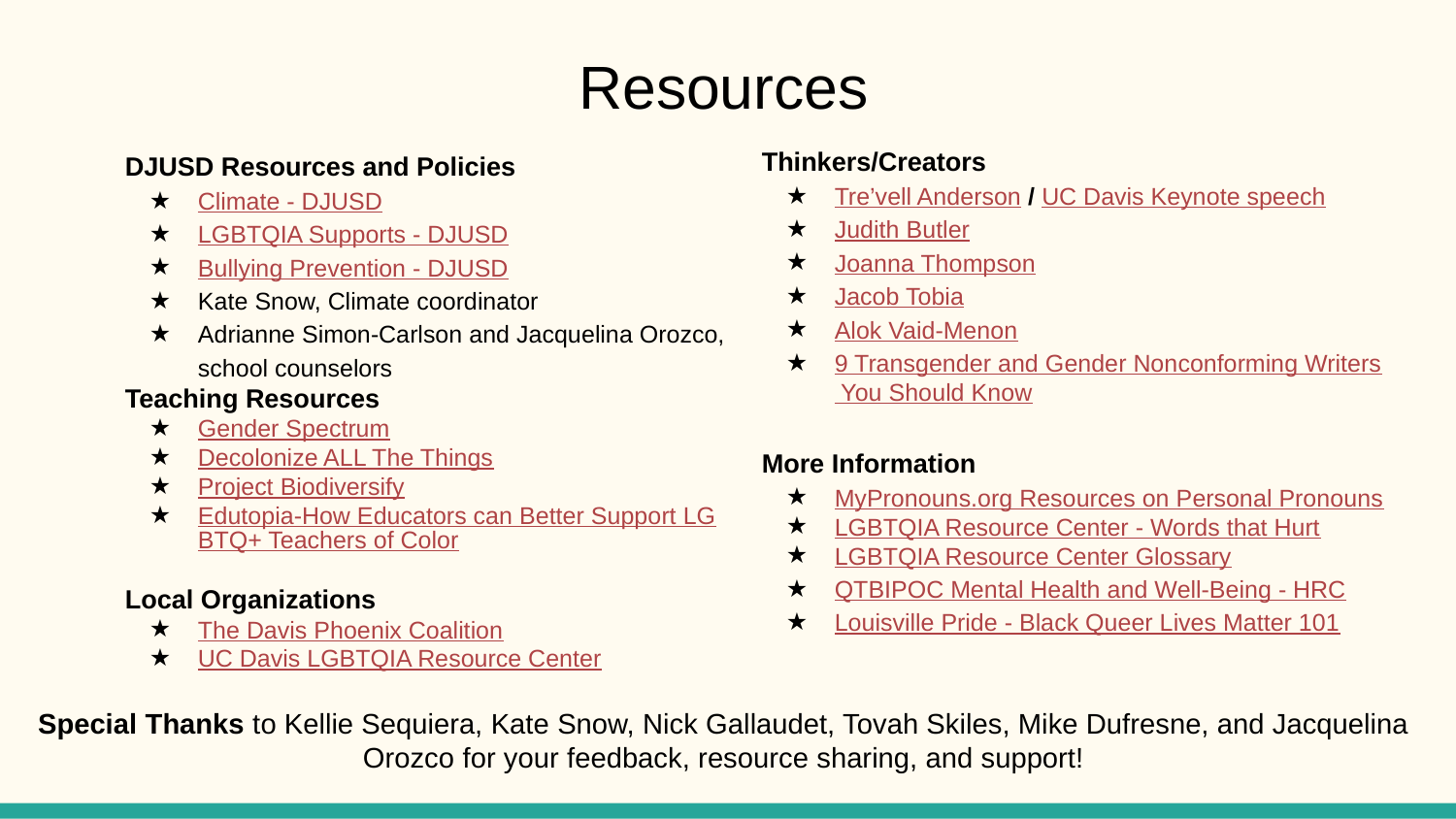

# Resources
DJUSD Resources and Policies
Climate - DJUSD
LGBTQIA Supports - DJUSD
Bullying Prevention - DJUSD
Kate Snow, Climate coordinator
Adrianne Simon-Carlson and Jacquelina Orozco, school counselors
Teaching Resources
Gender Spectrum
Decolonize ALL The Things
Project Biodiversify
Edutopia-How Educators can Better Support LGBTQ+ Teachers of Color

Local Organizations
The Davis Phoenix Coalition
UC Davis LGBTQIA Resource Center
Thinkers/Creators
Tre’vell Anderson / UC Davis Keynote speech
Judith Butler
Joanna Thompson
Jacob Tobia
Alok Vaid-Menon
9 Transgender and Gender Nonconforming Writers You Should Know

More Information
MyPronouns.org Resources on Personal Pronouns
LGBTQIA Resource Center - Words that Hurt
LGBTQIA Resource Center Glossary
QTBIPOC Mental Health and Well-Being - HRC
Louisville Pride - Black Queer Lives Matter 101
Special Thanks to Kellie Sequiera, Kate Snow, Nick Gallaudet, Tovah Skiles, Mike Dufresne, and Jacquelina Orozco for your feedback, resource sharing, and support!